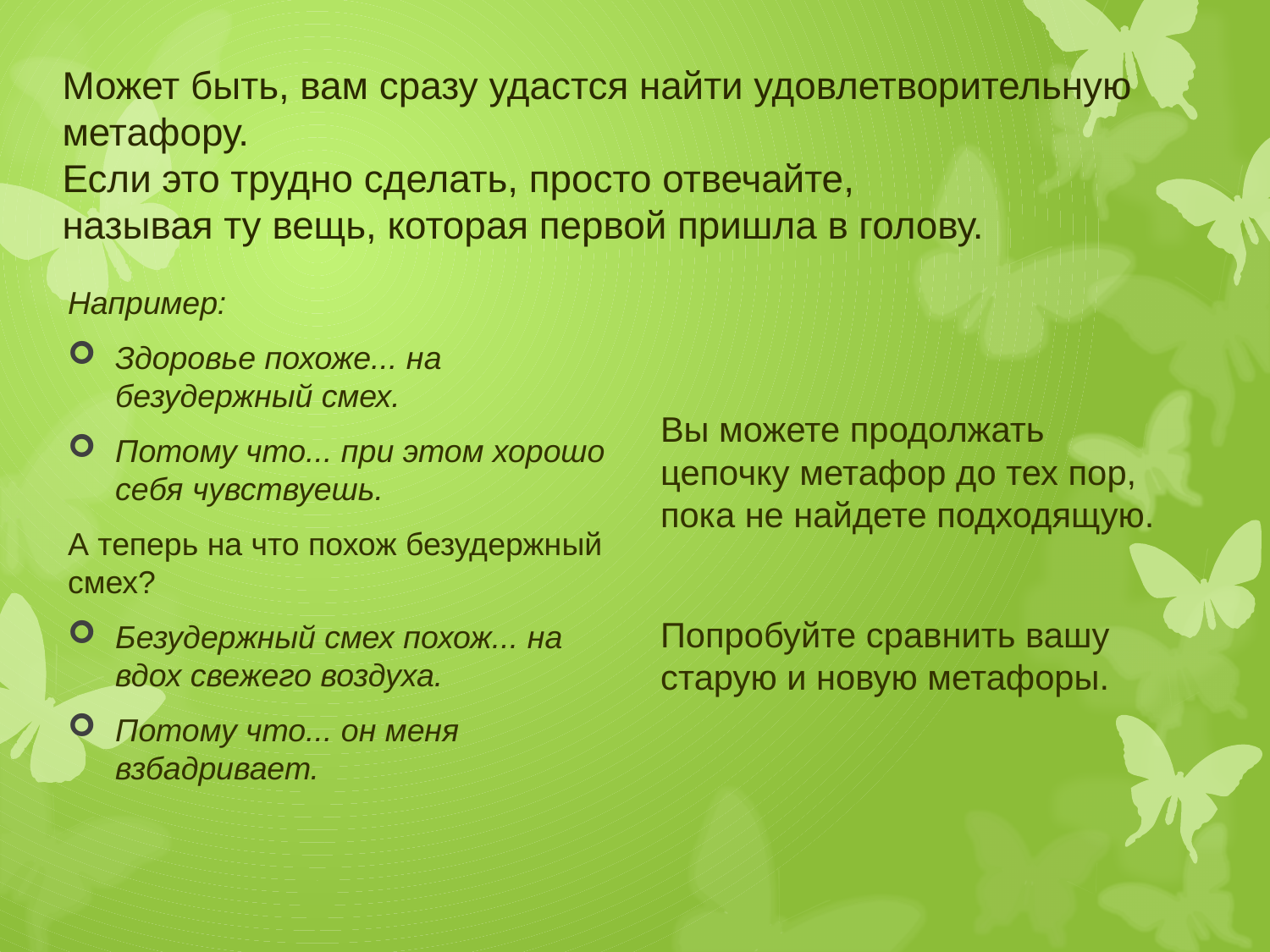

# Может быть, вам сразу удастся найти удовлетворительную метафору. Если это трудно сделать, просто отвечайте, называя ту вещь, которая первой пришла в голову.
Вы можете продолжать цепочку метафор до тех пор, пока не найдете подходящую.

Попробуйте сравнить вашу старую и новую метафоры.
Например:
Здоровье похоже... на безудержный смех.
Потому что... при этом хорошо себя чувствуешь.
А теперь на что похож безудержный смех?
Безудержный смех похож... на вдох свежего воздуха.
Потому что... он меня взбадривает.